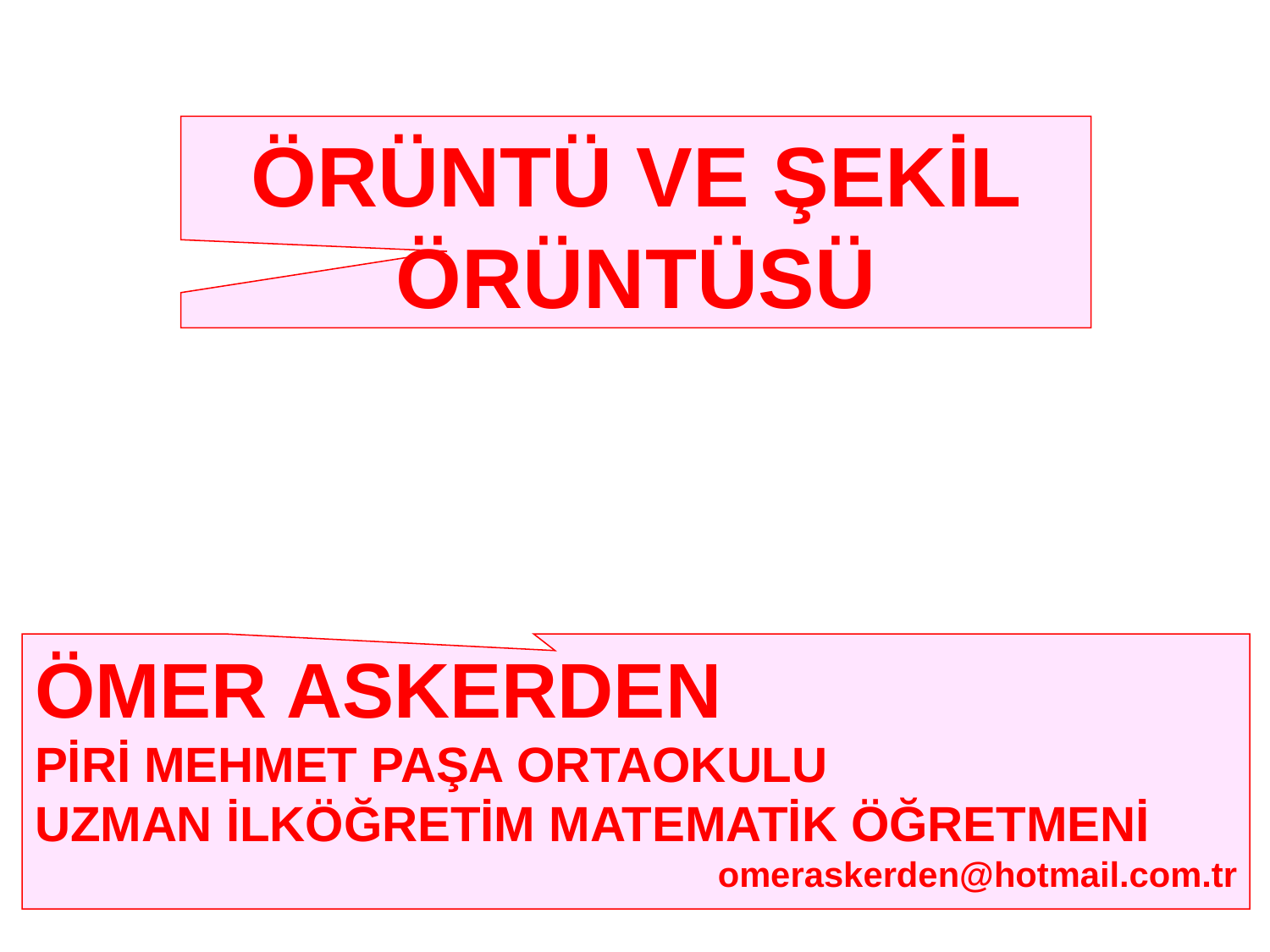

ÖRÜNTÜ VE ŞEKİL ÖRÜNTÜSÜ
ÖMER ASKERDEN
PİRİ MEHMET PAŞA ORTAOKULU
UZMAN İLKÖĞRETİM MATEMATİK ÖĞRETMENİ
		omeraskerden@hotmail.com.tr